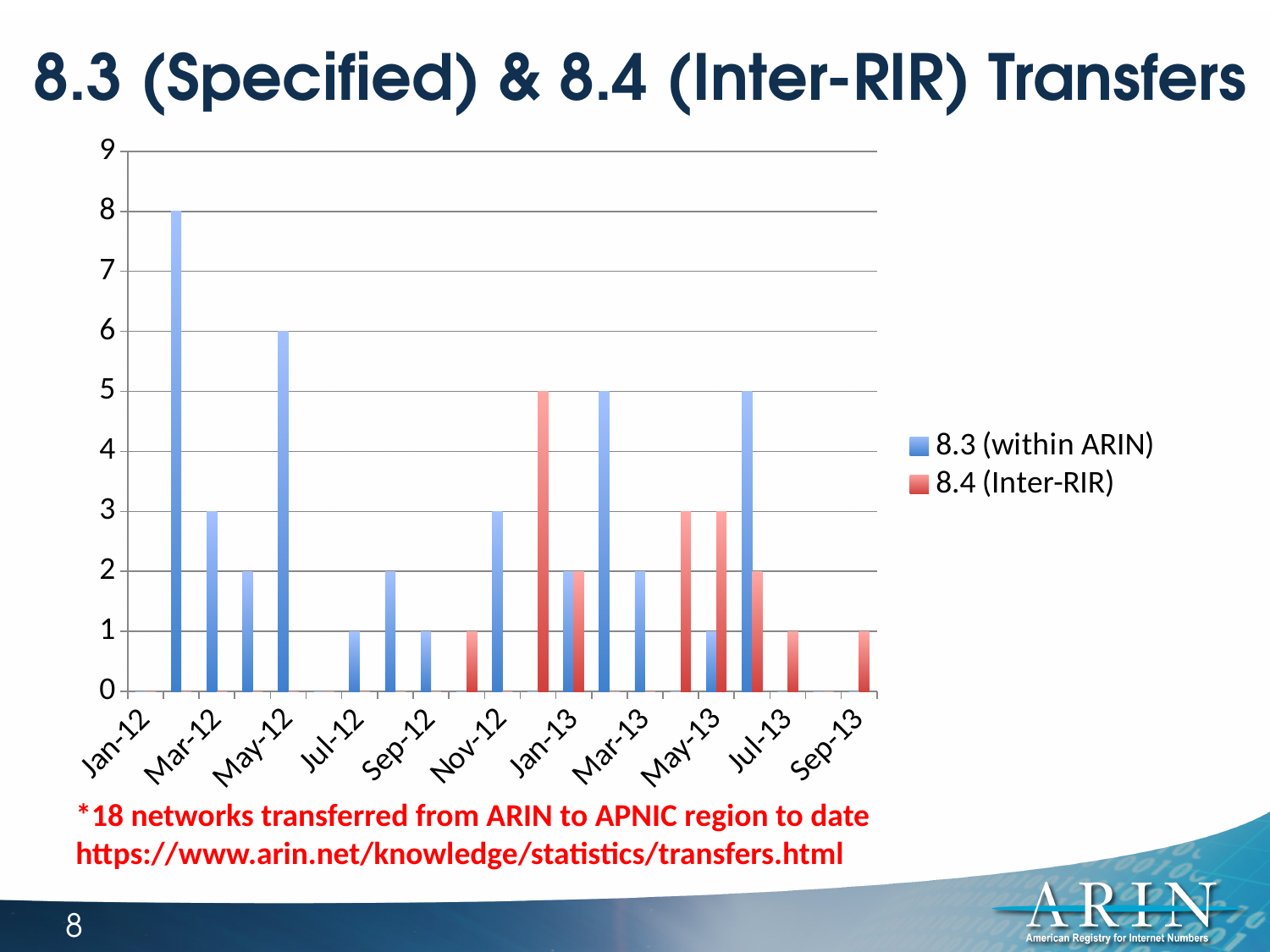

# 8.3 (Specified) & 8.4 (Inter-RIR) Transfers

### Chart

| Category | 8.3 (within ARIN) | 8.4 (Inter-RIR) |
|---|---|---|
| 40909.0 | 0.0 | 0.0 |
| 40940.0 | 8.0 | 0.0 |
| 40969.0 | 3.0 | 0.0 |
| 41000.0 | 2.0 | 0.0 |
| 41030.0 | 6.0 | 0.0 |
| 41061.0 | 0.0 | 0.0 |
| 41091.0 | 1.0 | 0.0 |
| 41122.0 | 2.0 | 0.0 |
| 41153.0 | 1.0 | 0.0 |
| 41183.0 | 0.0 | 1.0 |
| 41214.0 | 3.0 | 0.0 |
| 41244.0 | 0.0 | 5.0 |
| 41275.0 | 2.0 | 2.0 |
| 41306.0 | 5.0 | 0.0 |
| 41334.0 | 2.0 | 0.0 |
| 41365.0 | 0.0 | 3.0 |
| 41395.0 | 1.0 | 3.0 |
| 41426.0 | 5.0 | 2.0 |
| 41456.0 | 0.0 | 1.0 |
| 41487.0 | 0.0 | 0.0 |
| 41518.0 | 0.0 | 1.0 |
*18 networks transferred from ARIN to APNIC region to date
https://www.arin.net/knowledge/statistics/transfers.html
8